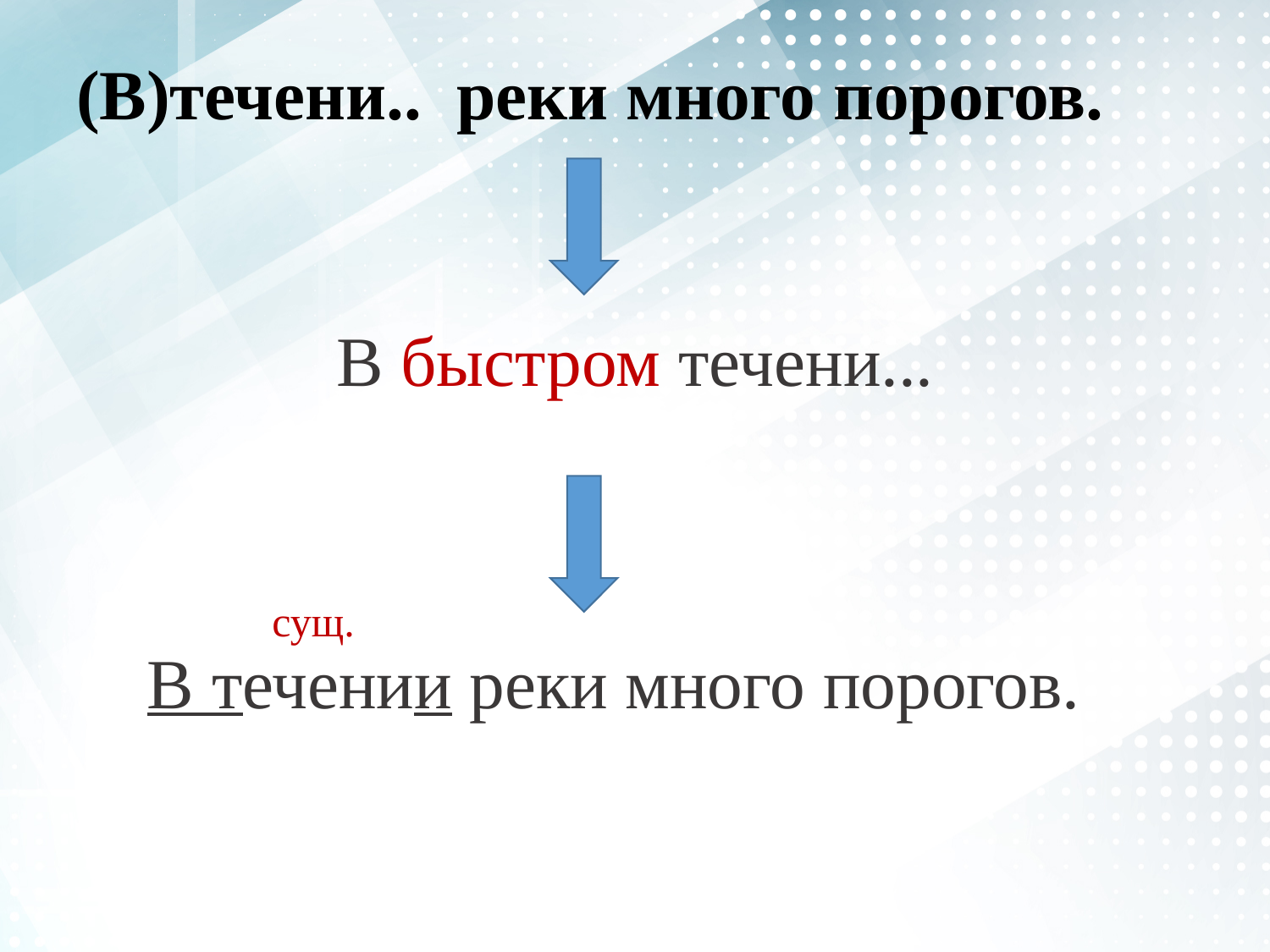

(В)течени..  реки много порогов.

|  |
| --- |
| В быстром течени... |
| --- |
|  |
| --- |

| сущ. В течении реки много порогов. |
| --- |